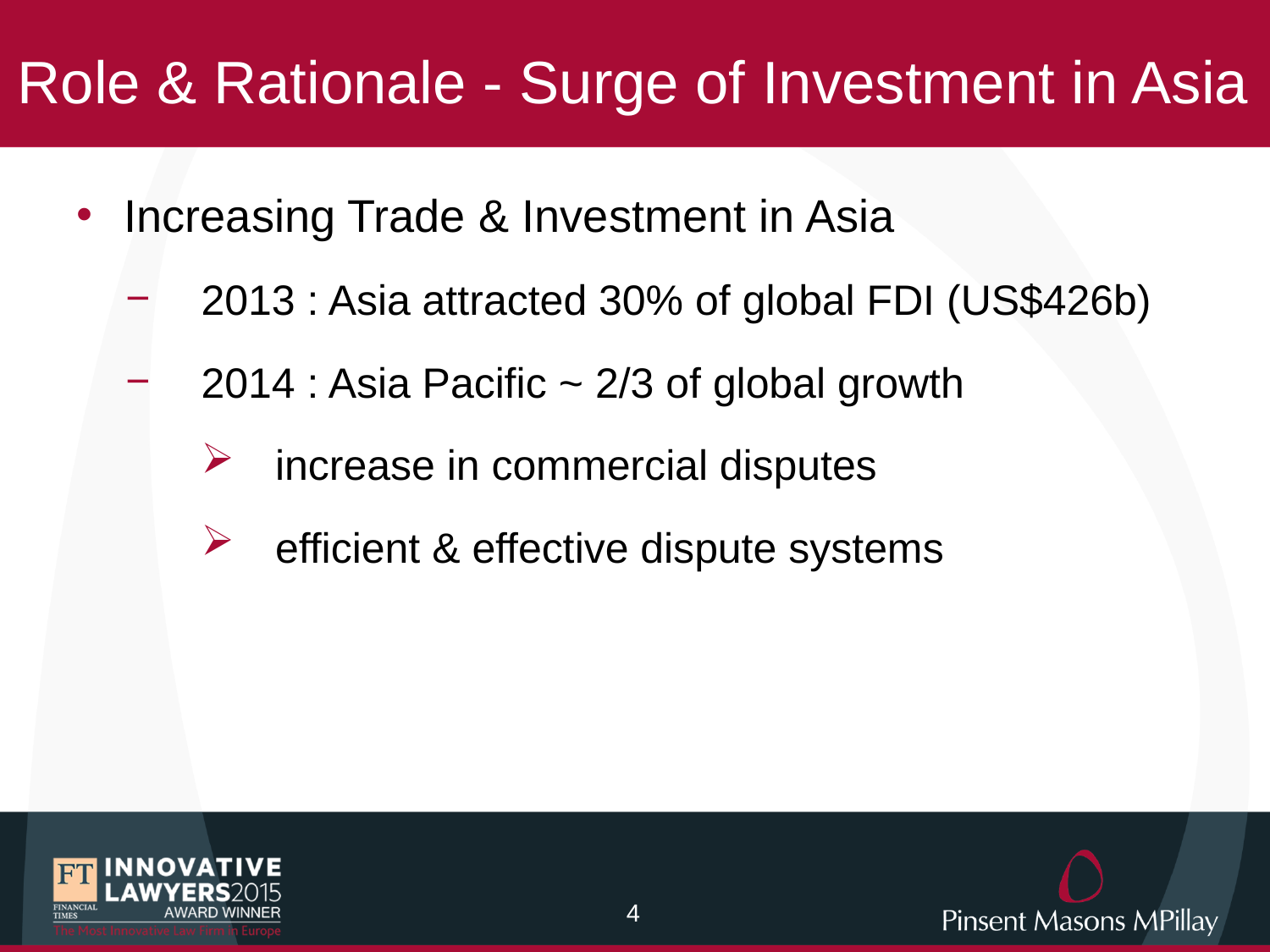

# Role & Rationale - Surge of Investment in Asia
Increasing Trade & Investment in Asia
2013 : Asia attracted 30% of global FDI (US$426b)
2014 : Asia Pacific ~ 2/3 of global growth
increase in commercial disputes
efficient & effective dispute systems

4